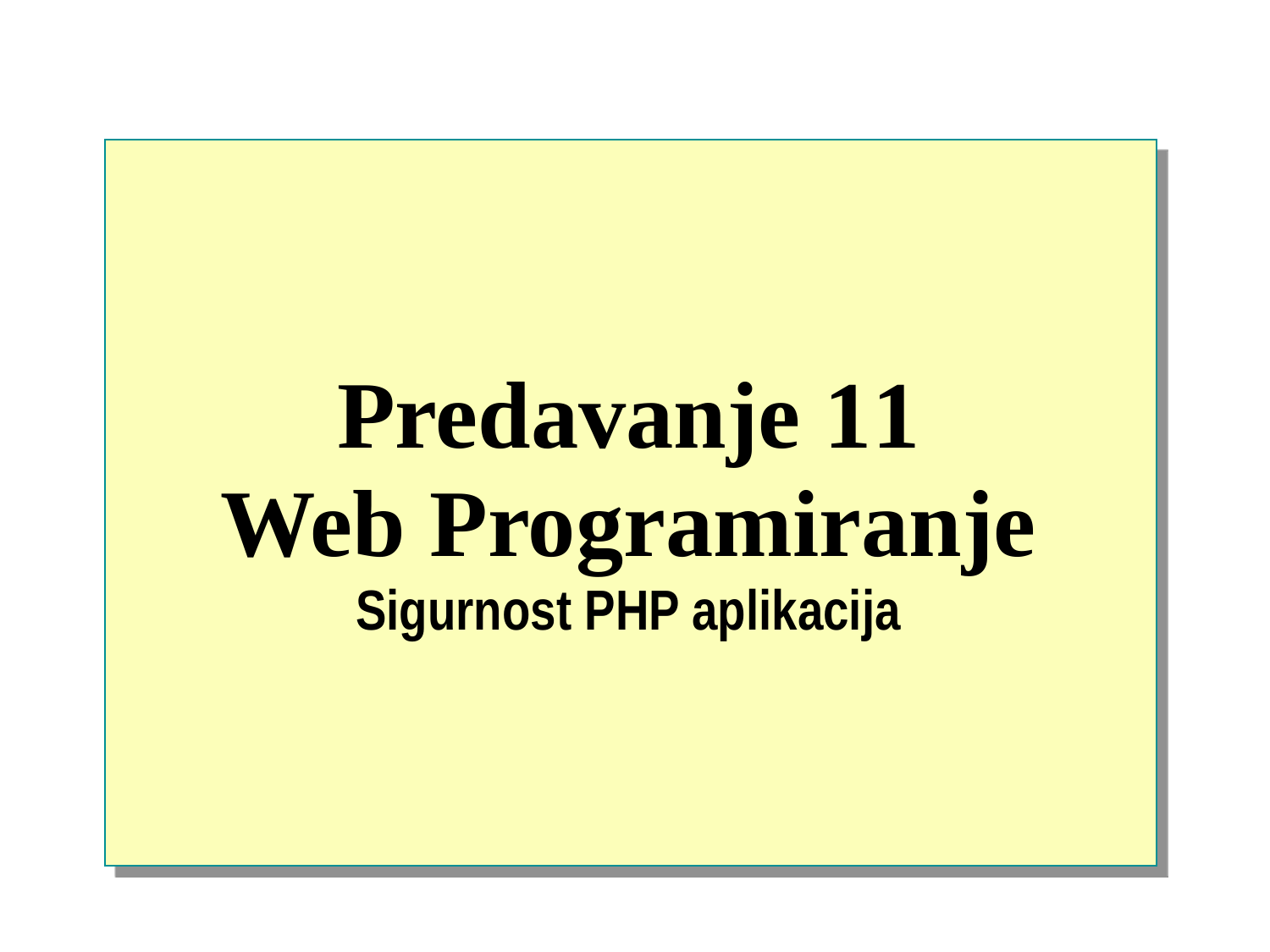

# Predavanje 11 Web Programiranje Sigurnost PHP aplikacija